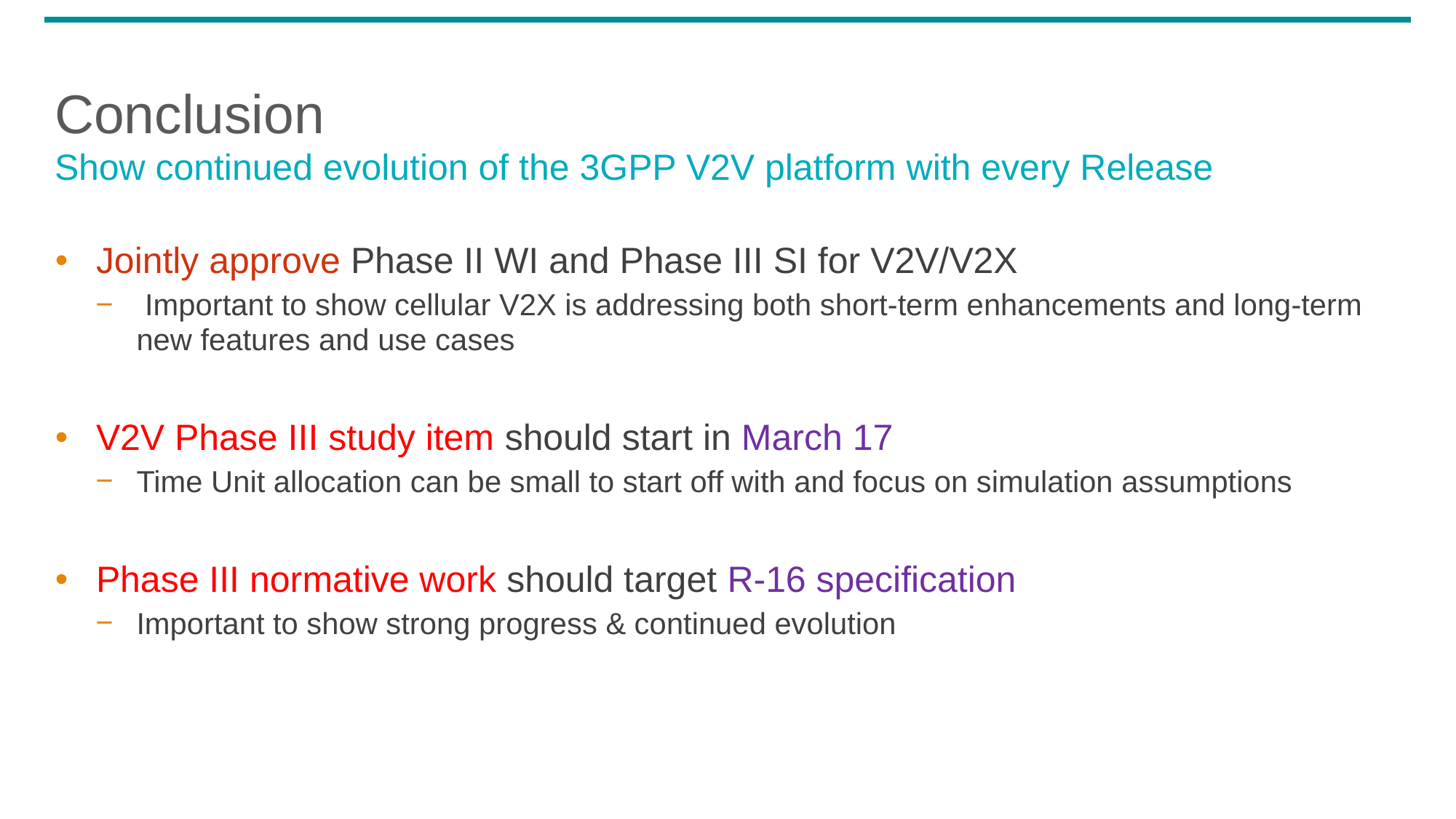

# Conclusion
Show continued evolution of the 3GPP V2V platform with every Release
Jointly approve Phase II WI and Phase III SI for V2V/V2X
 Important to show cellular V2X is addressing both short-term enhancements and long-term new features and use cases

V2V Phase III study item should start in March 17
Time Unit allocation can be small to start off with and focus on simulation assumptions

Phase III normative work should target R-16 specification
Important to show strong progress & continued evolution